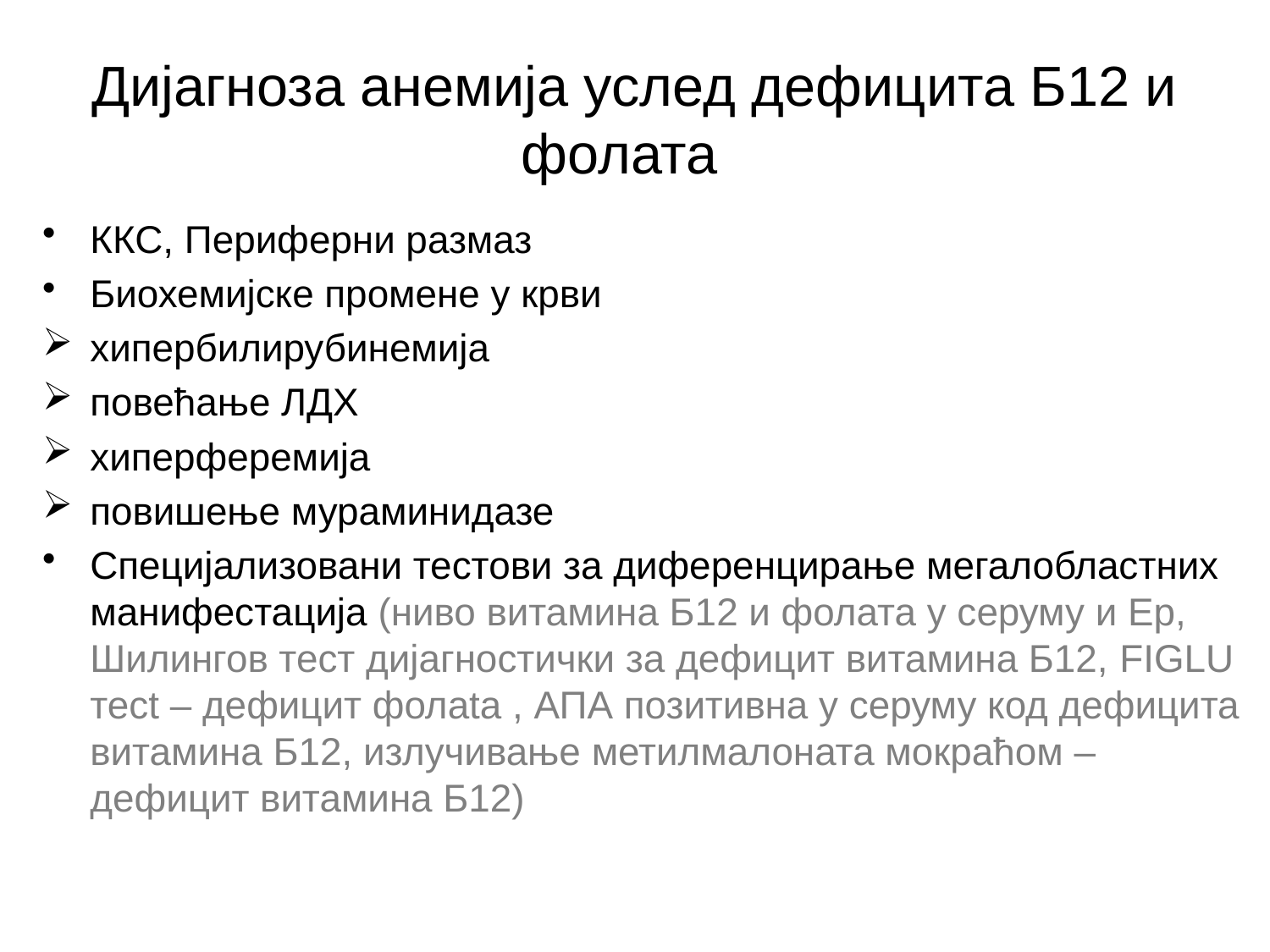

# Дијагноза анемија услед дефицита Б12 и фолата
ККС, Периферни размаз
Биохемијске промене у крви
хипербилирубинемија
повећање ЛДХ
хиперферемија
повишење мураминидазе
Специјализовани тестови за диференцирање мегалобластних манифестација (ниво витамина Б12 и фолата у серуму и Ер,  Шилингов тест дијагностички за дефицит витамина Б12, FIGLU тесt – дeфицит фолаta , АПА позитивна у серуму код дефицита витамина Б12, излучивање метилмалоната мокраћом – дефицит витамина Б12)